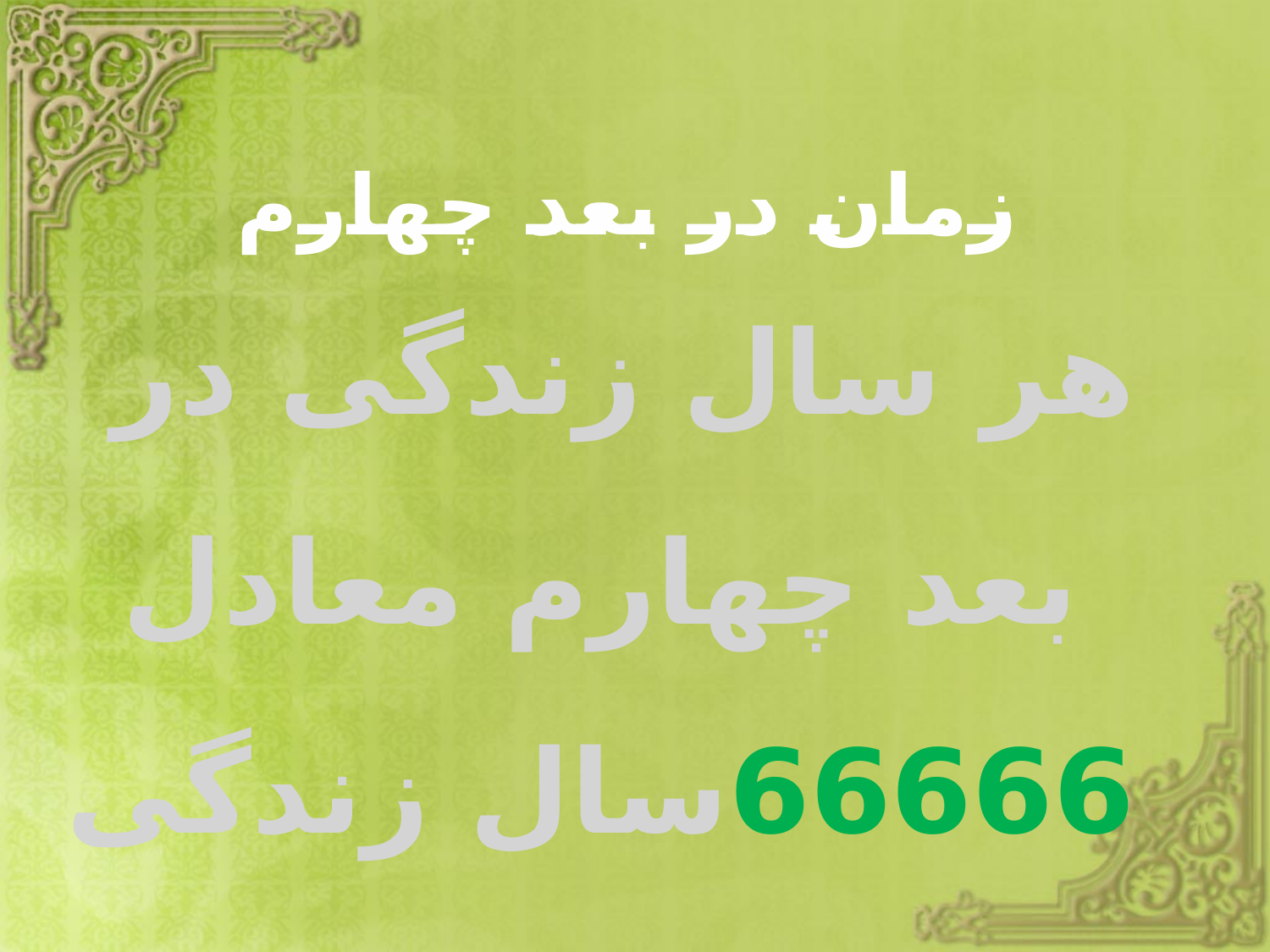

# زمان در بعد چهارم
هر سال زندگی در بعد چهارم معادل 66666سال زندگی در بعد سوم یا سال زمینی است